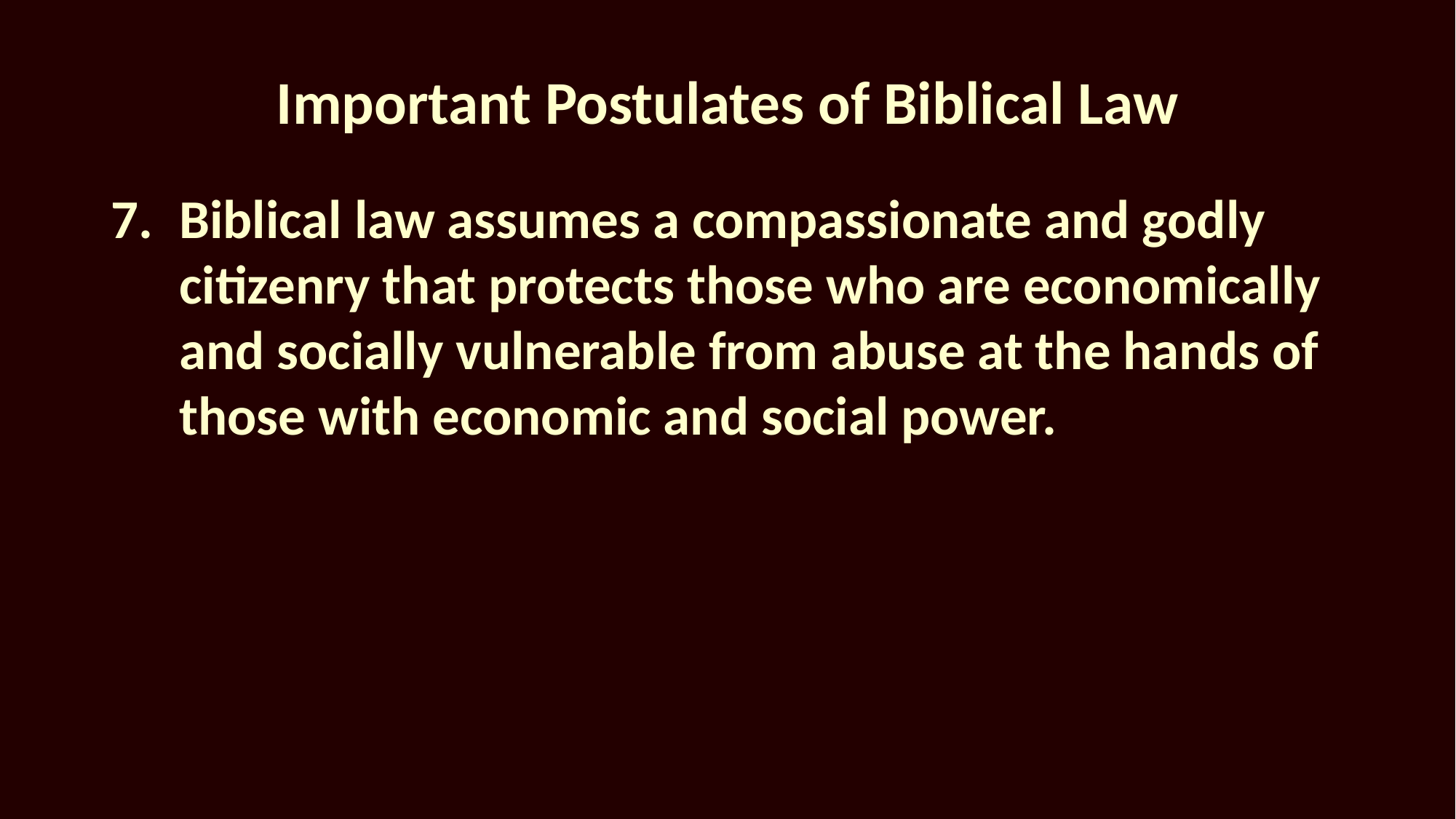

# Important Postulates of Biblical Law
7.	Biblical law assumes a compassionate and godly citizenry that protects those who are economically and socially vulnerable from abuse at the hands of those with economic and social power.